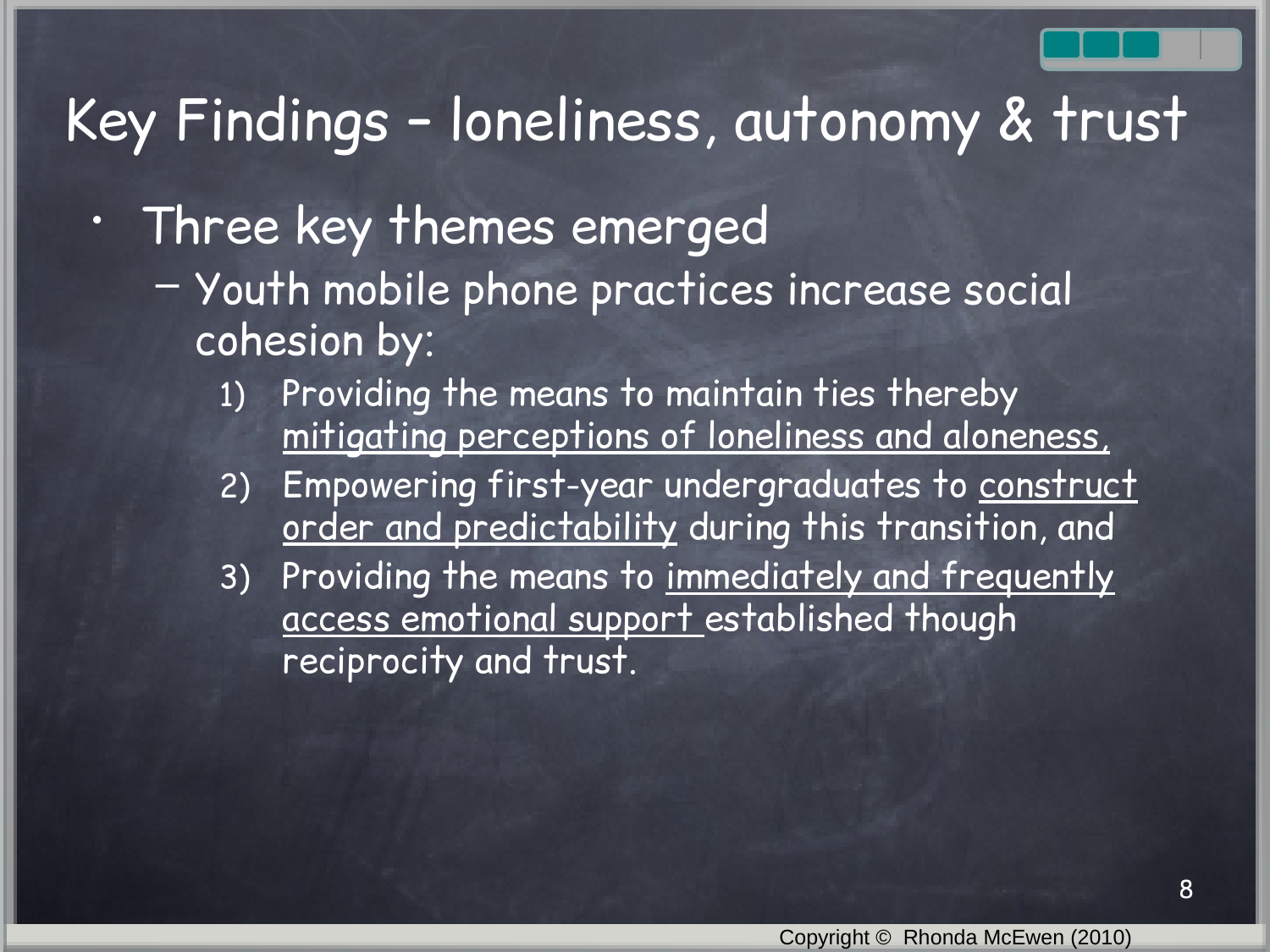

# Key Findings – loneliness, autonomy & trust
Three key themes emerged
Youth mobile phone practices increase social cohesion by:
Providing the means to maintain ties thereby mitigating perceptions of loneliness and aloneness,
Empowering first-year undergraduates to construct order and predictability during this transition, and
Providing the means to immediately and frequently access emotional support established though reciprocity and trust.
8
Copyright ©  Rhonda McEwen (2010)